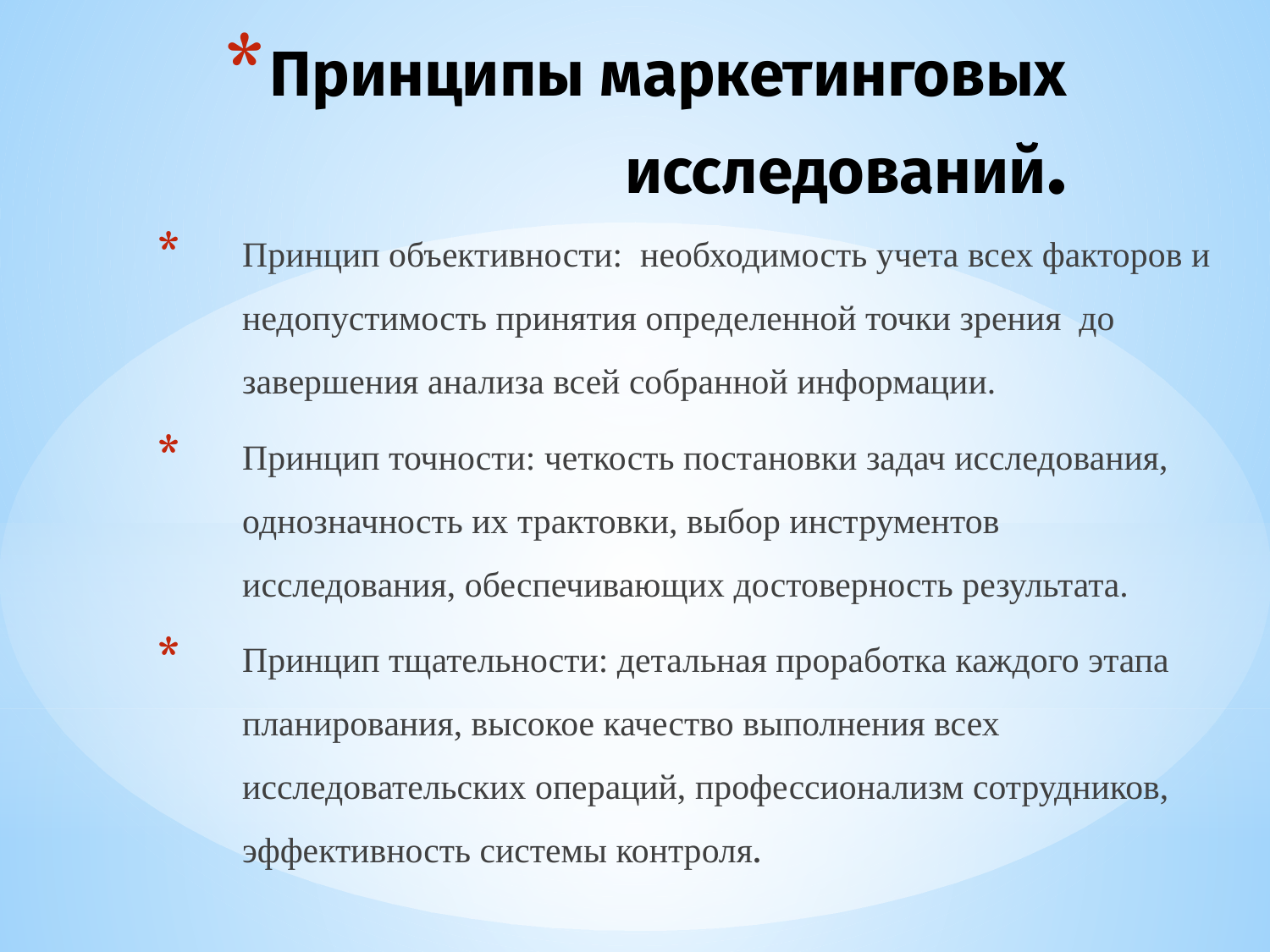

# Принципы маркетинговых исследований.
Принцип объективности:  необходимость учета всех факторов и недопустимость принятия определенной точки зрения  до завершения анализа всей собранной информации.
Принцип точности: четкость постановки задач исследования, однозначность их трактовки, выбор инструментов исследования, обеспечивающих достоверность результата.
Принцип тщательности: детальная проработка каждого этапа планирования, высокое качество выполнения всех исследовательских операций, профессионализм сотрудников, эффективность системы контроля.